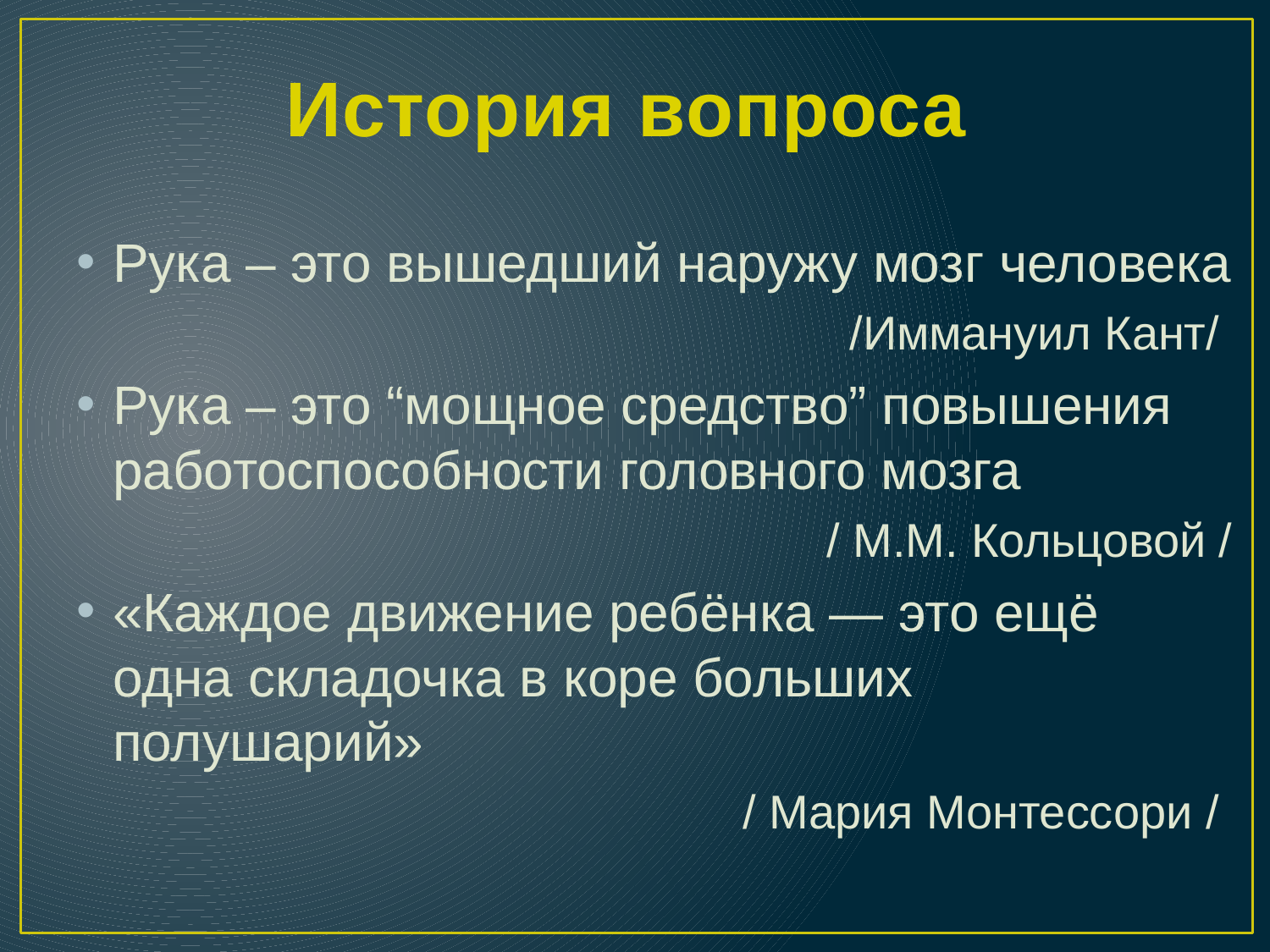

# История вопроса
Рука – это вышедший наружу мозг человека
/Иммануил Кант/
Рука – это “мощное средство” повышения работоспособности головного мозга
/ М.М. Кольцовой /
«Каждое движение ребёнка — это ещё одна складочка в коре больших полушарий»
/ Мария Монтессори /